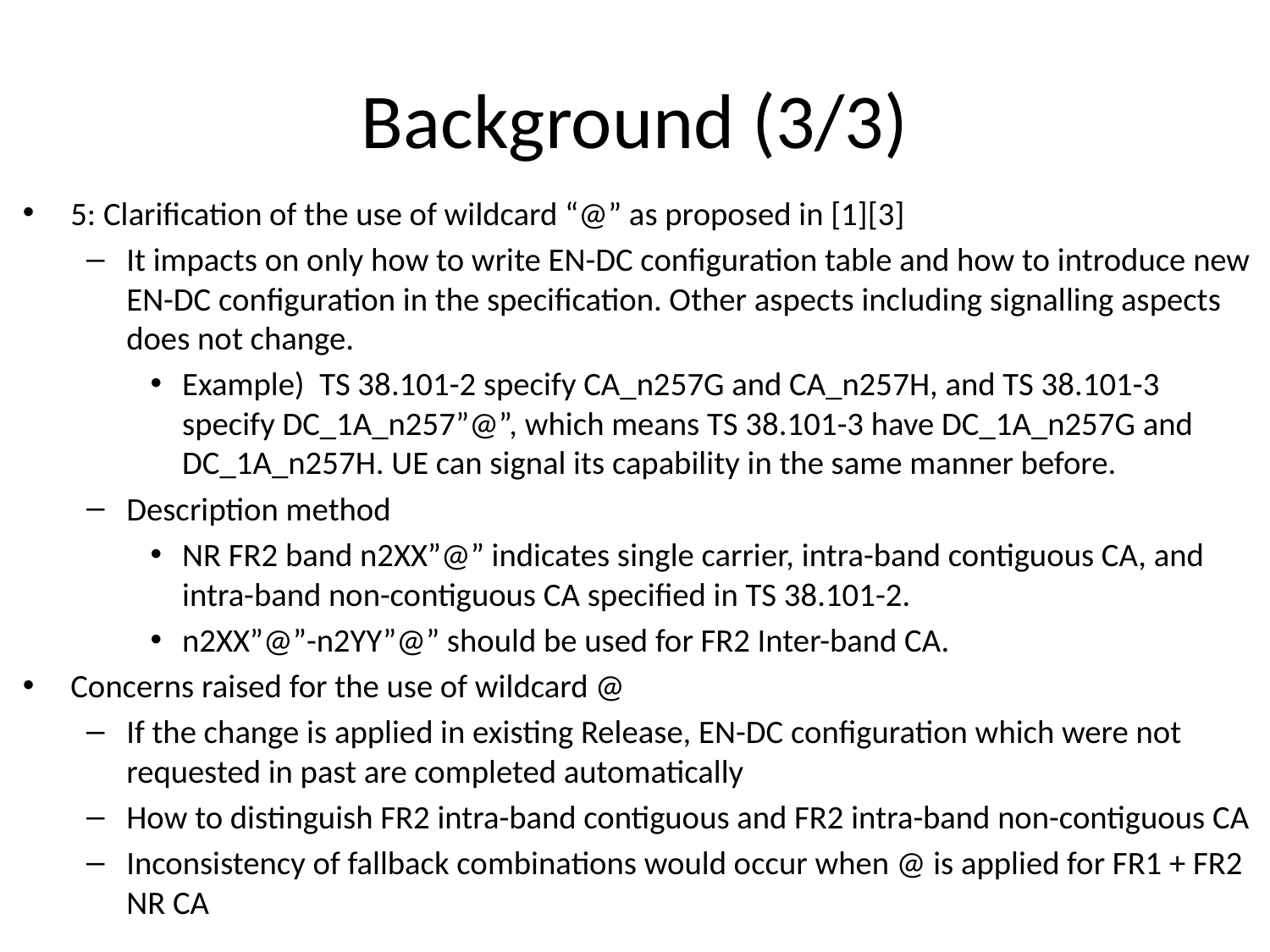

# Background (3/3)
5: Clarification of the use of wildcard “@” as proposed in [1][3]
It impacts on only how to write EN-DC configuration table and how to introduce new EN-DC configuration in the specification. Other aspects including signalling aspects does not change.
Example)  TS 38.101-2 specify CA_n257G and CA_n257H, and TS 38.101-3 specify DC_1A_n257”@”, which means TS 38.101-3 have DC_1A_n257G and DC_1A_n257H. UE can signal its capability in the same manner before.
Description method
NR FR2 band n2XX”@” indicates single carrier, intra-band contiguous CA, and intra-band non-contiguous CA specified in TS 38.101-2.
n2XX”@”-n2YY”@” should be used for FR2 Inter-band CA.
Concerns raised for the use of wildcard @
If the change is applied in existing Release, EN-DC configuration which were not requested in past are completed automatically
How to distinguish FR2 intra-band contiguous and FR2 intra-band non-contiguous CA
Inconsistency of fallback combinations would occur when @ is applied for FR1 + FR2 NR CA